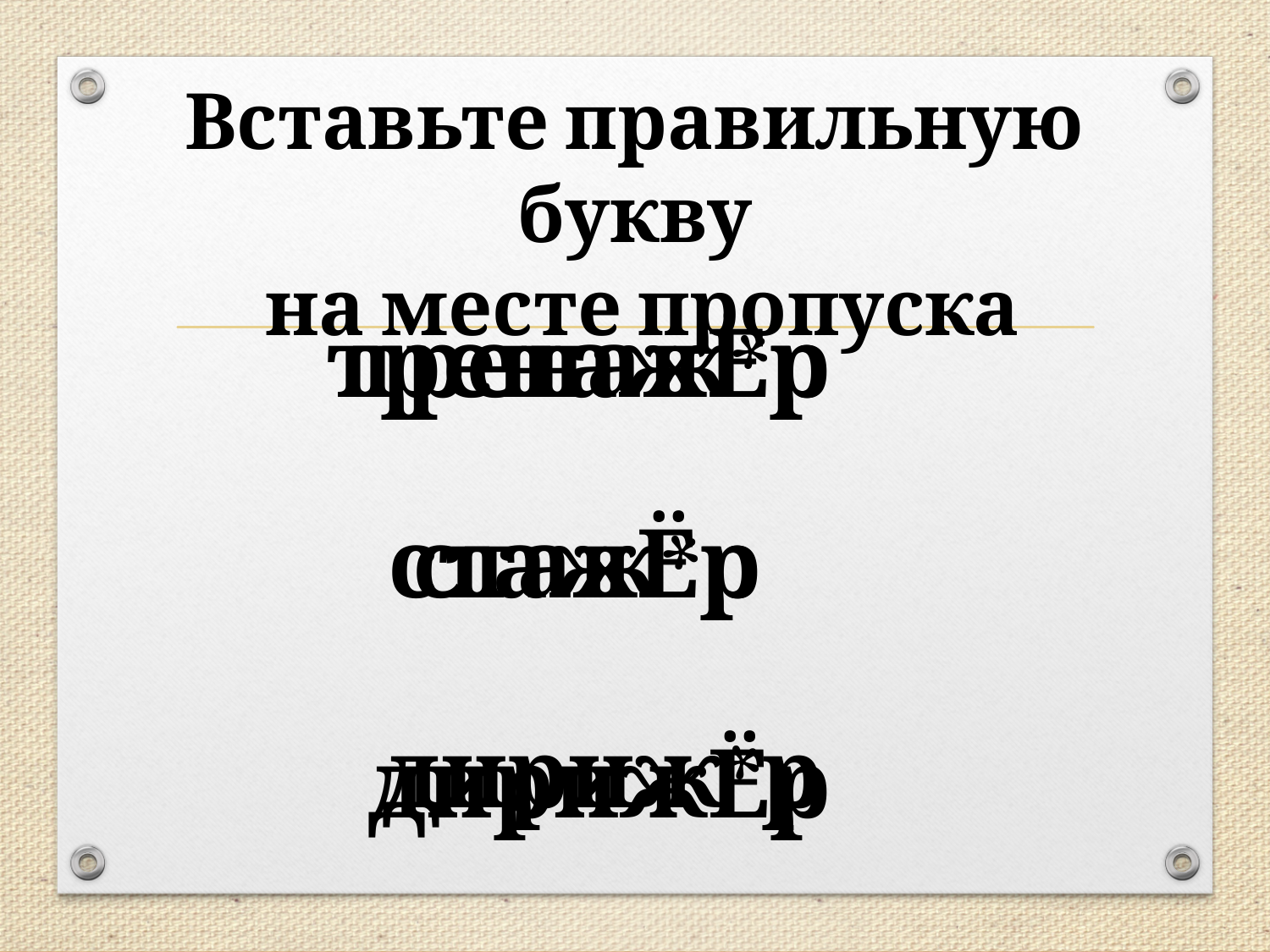

Вставьте правильную букву
 на месте пропуска
тренажЁр
тренаж*р
стажЁр
стаж*р
дириж*р
дирижЁр